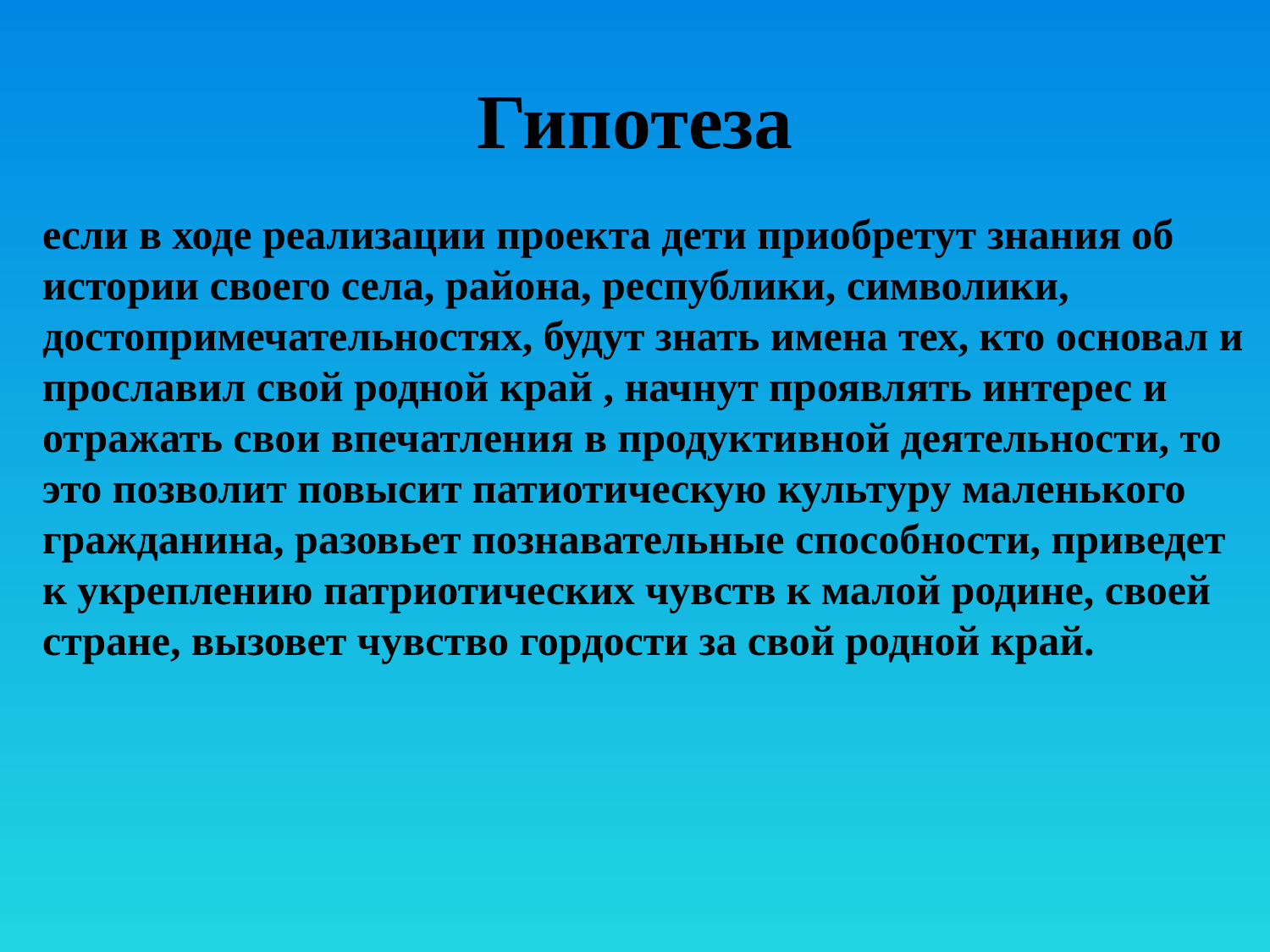

# Гипотеза
если в ходе реализации проекта дети приобретут знания об истории своего села, района, республики, символики, достопримечательностях, будут знать имена тех, кто основал и прославил свой родной край , начнут проявлять интерес и отражать свои впечатления в продуктивной деятельности, то это позволит повысит патиотическую культуру маленького гражданина, разовьет познавательные способности, приведет к укреплению патриотических чувств к малой родине, своей стране, вызовет чувство гордости за свой родной край.